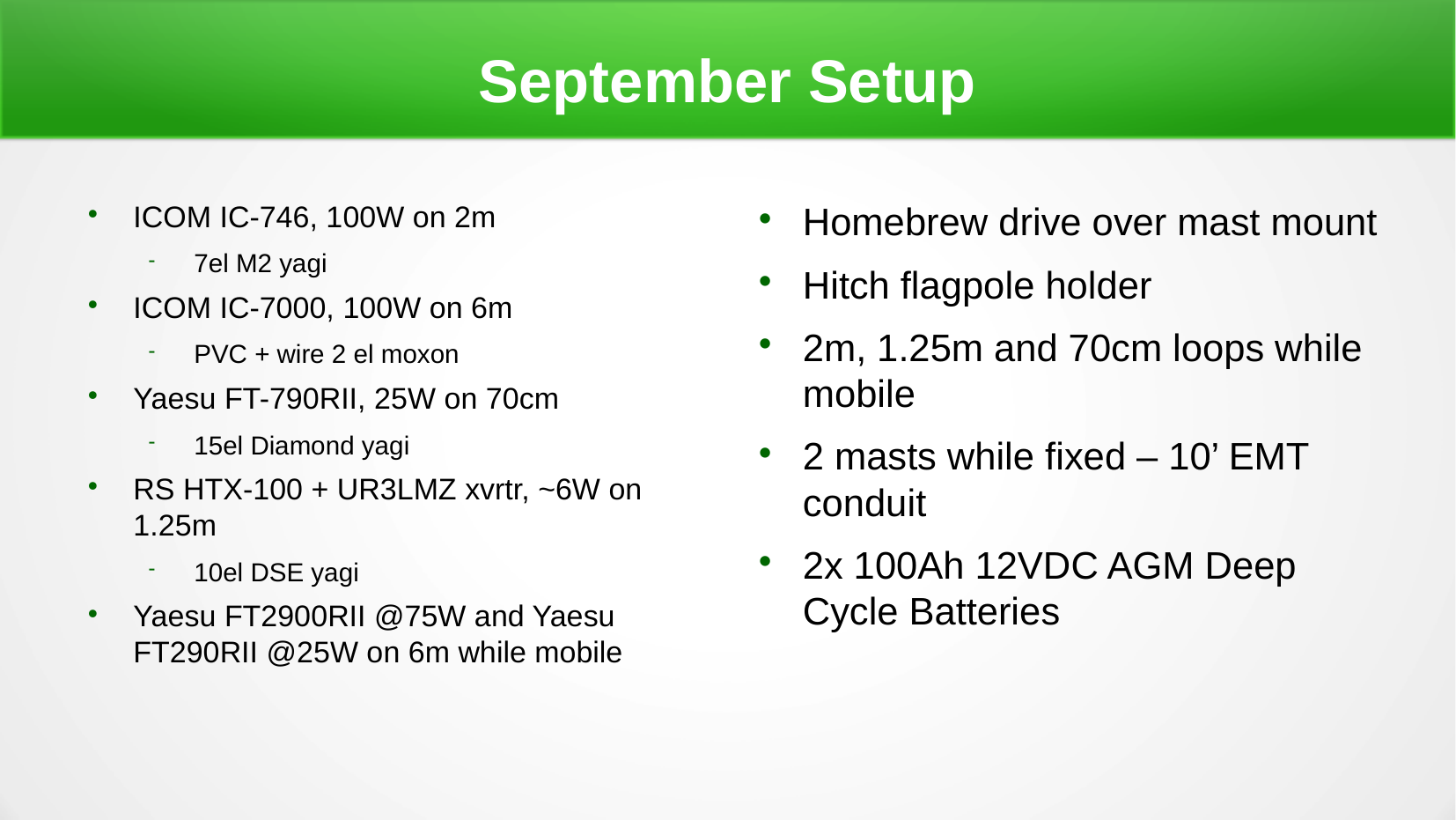

September Setup
ICOM IC-746, 100W on 2m
7el M2 yagi
ICOM IC-7000, 100W on 6m
PVC + wire 2 el moxon
Yaesu FT-790RII, 25W on 70cm
15el Diamond yagi
RS HTX-100 + UR3LMZ xvrtr, ~6W on 1.25m
10el DSE yagi
Yaesu FT2900RII @75W and Yaesu FT290RII @25W on 6m while mobile
Homebrew drive over mast mount
Hitch flagpole holder
2m, 1.25m and 70cm loops while mobile
2 masts while fixed – 10’ EMT conduit
2x 100Ah 12VDC AGM Deep Cycle Batteries